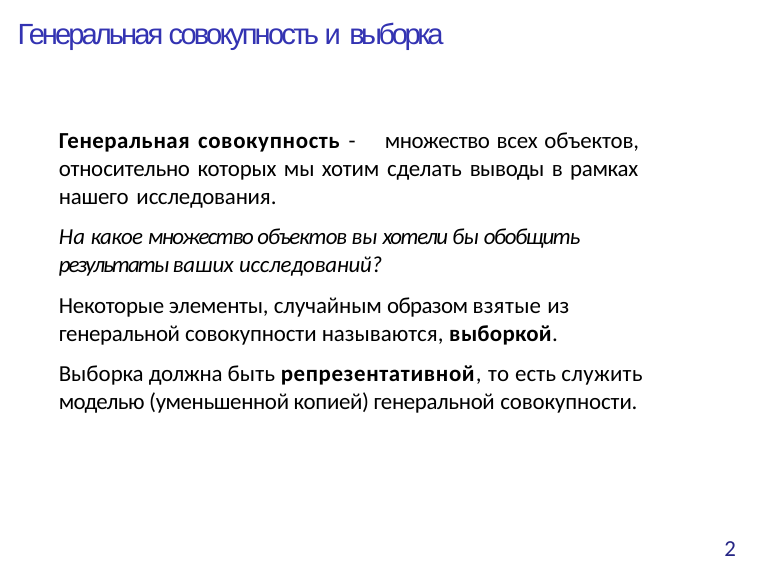

# Генеральная совокупность и выборка
Генеральная совокупность - множество всех объектов,  относительно которых мы хотим сделать выводы в рамках  нашего исследования.
На какое множество объектов вы хотели бы обобщить  результаты ваших исследований?
Некоторые элементы, случайным образом взятые из  генеральной совокупности называются, выборкой.
Выборка должна быть репрезентативной, то есть служить  моделью (уменьшенной копией) генеральной совокупности.
2